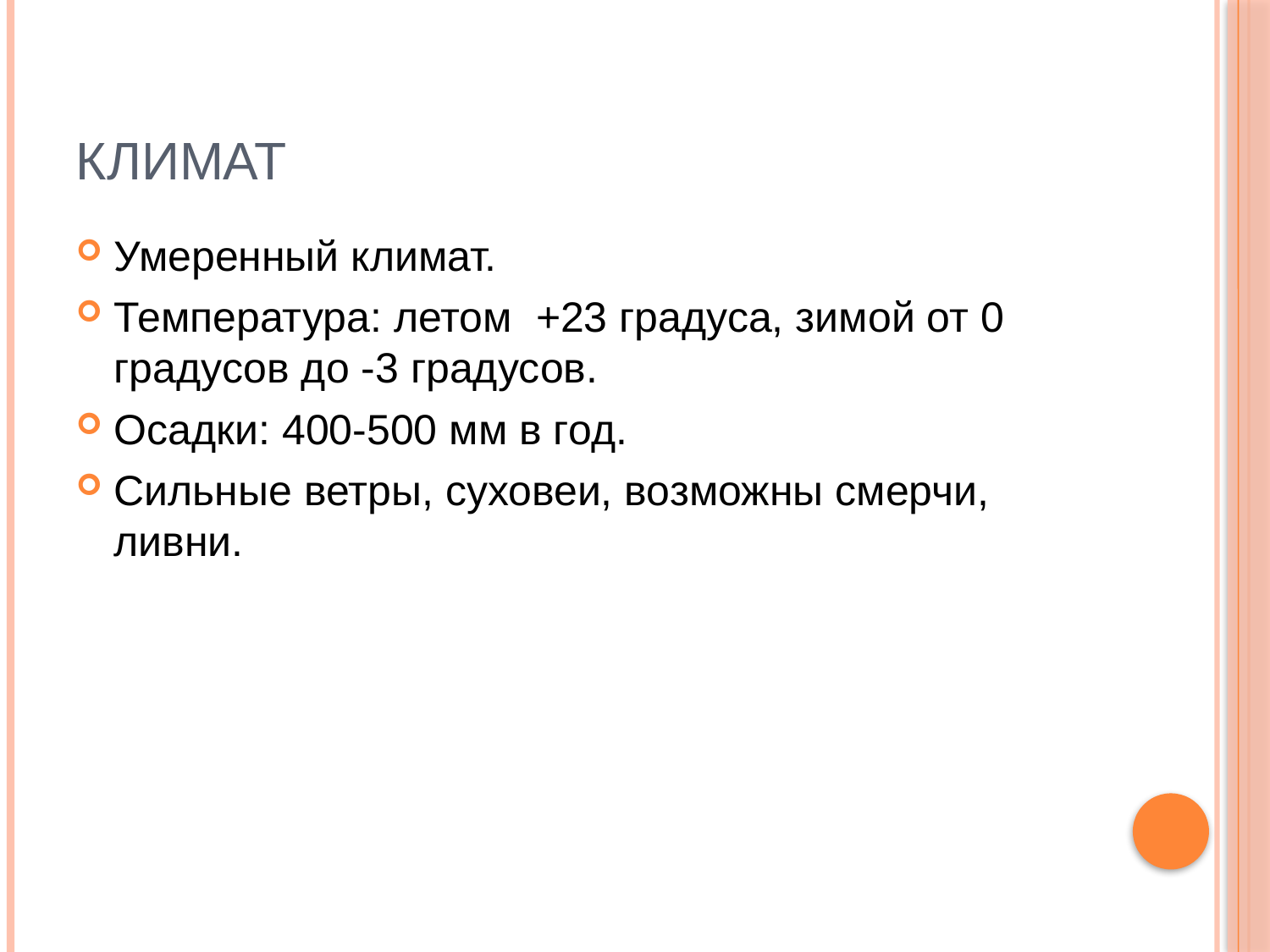

# Климат
Умеренный климат.
Температура: летом  +23 градуса, зимой от 0 градусов до -3 градусов.
Осадки: 400-500 мм в год.
Сильные ветры, суховеи, возможны смерчи, ливни.